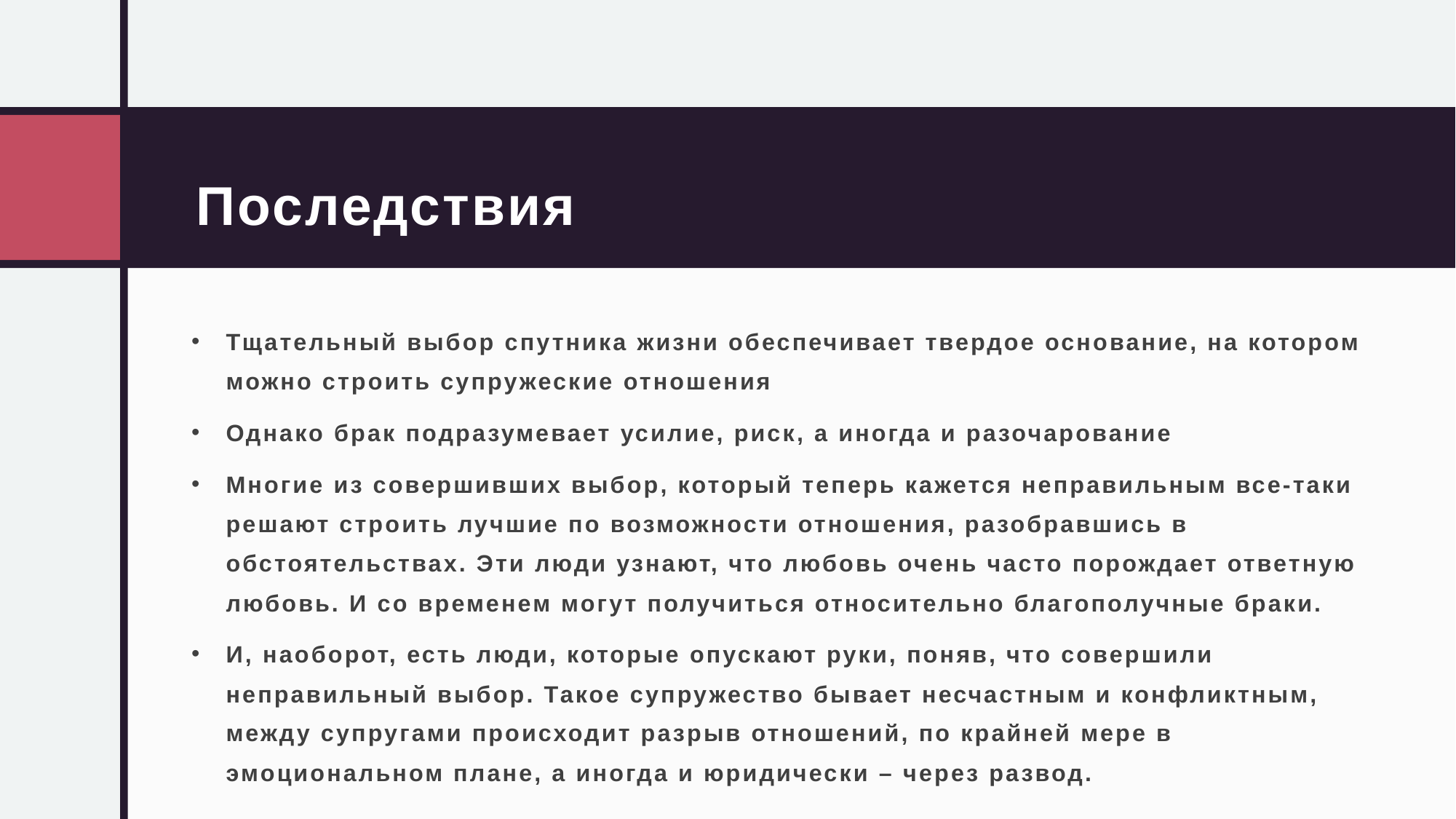

# Последствия

Тщательный выбор спутника жизни обеспечивает твердое основание, на котором можно строить супружеские отношения
Однако брак подразумевает усилие, риск, а иногда и разочарование
Многие из совершивших выбор, который теперь кажется неправильным все-таки решают строить лучшие по возможности отношения, разобравшись в обстоятельствах. Эти люди узнают, что любовь очень часто порождает ответную любовь. И со временем могут получиться относительно благополучные браки.
И, наоборот, есть люди, которые опускают руки, поняв, что совершили неправильный выбор. Такое супружество бывает несчастным и конфликтным, между супругами происходит разрыв отношений, по крайней мере в эмоциональном плане, а иногда и юридически – через развод.